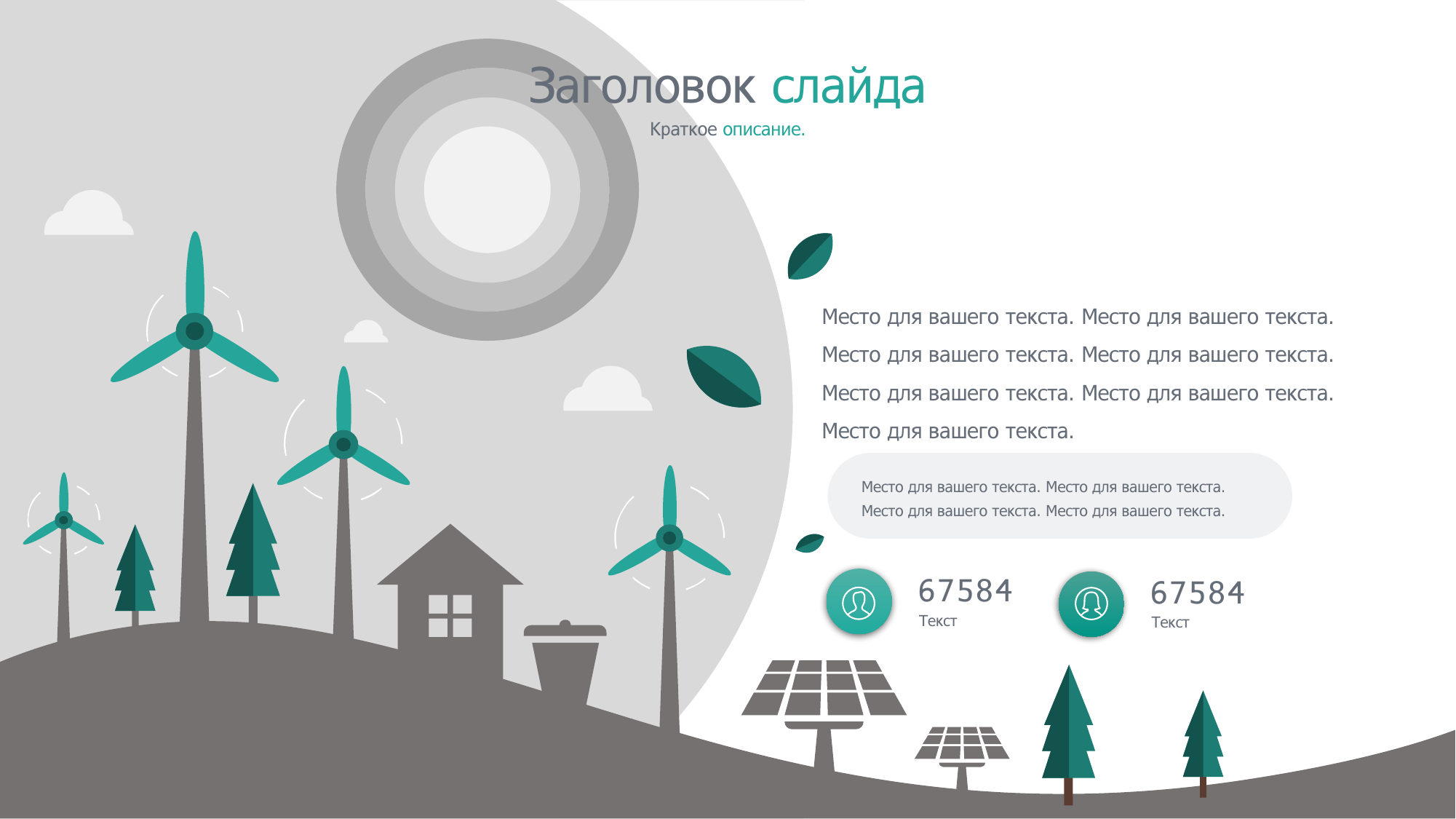

Заголовок слайда
Краткое описание.
Место для вашего текста. Место для вашего текста. Место для вашего текста. Место для вашего текста. Место для вашего текста. Место для вашего текста. Место для вашего текста.
Место для вашего текста. Место для вашего текста. Место для вашего текста. Место для вашего текста.
67584

Текст
67584

Текст